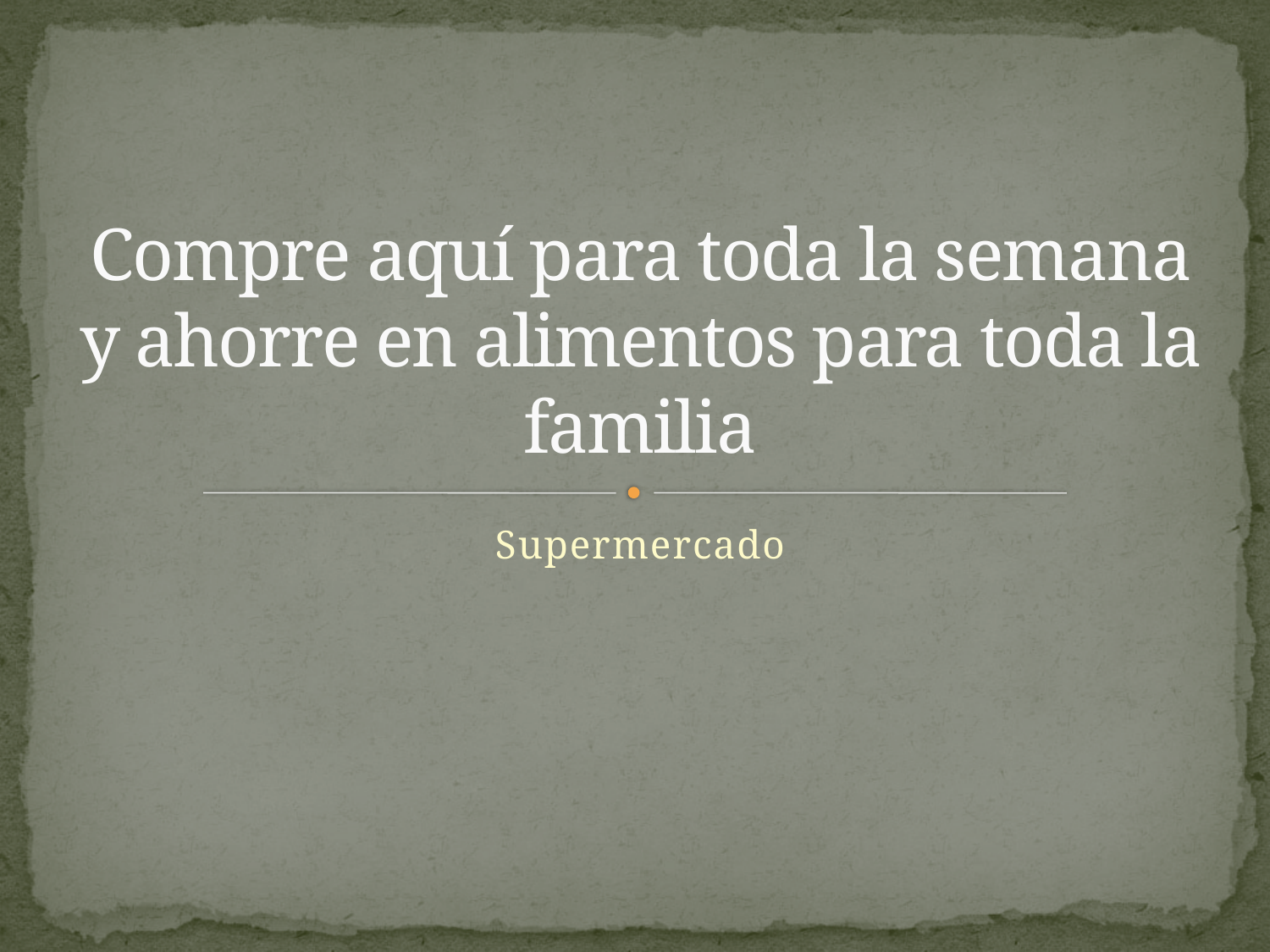

# Compre aquí para toda la semana y ahorre en alimentos para toda la familia
Supermercado